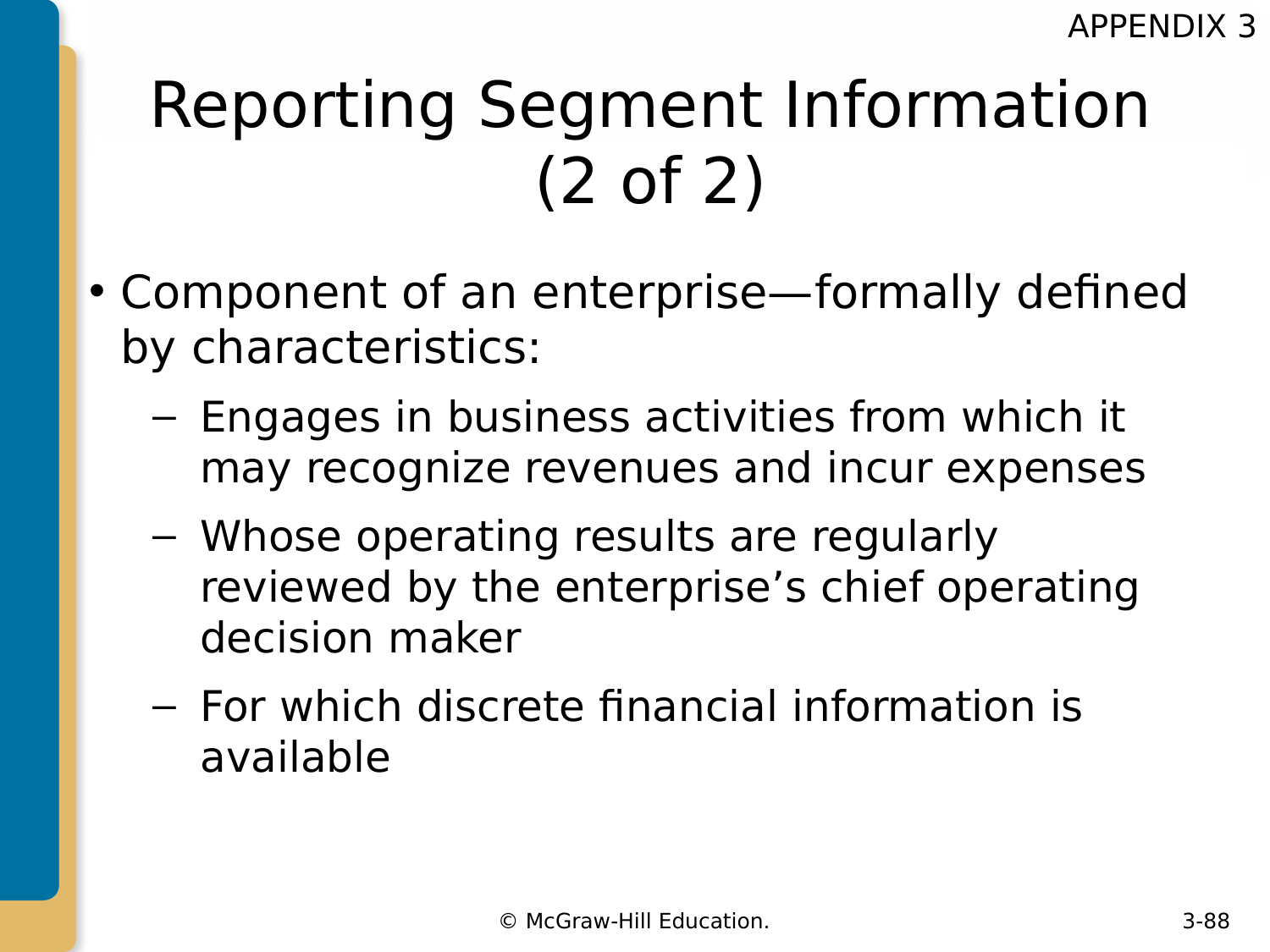

APPENDIX 3
# Reporting Segment Information (2 of 2)
Component of an enterprise—formally defined by characteristics:
Engages in business activities from which it may recognize revenues and incur expenses
Whose operating results are regularly reviewed by the enterprise’s chief operating decision maker
For which discrete financial information is available